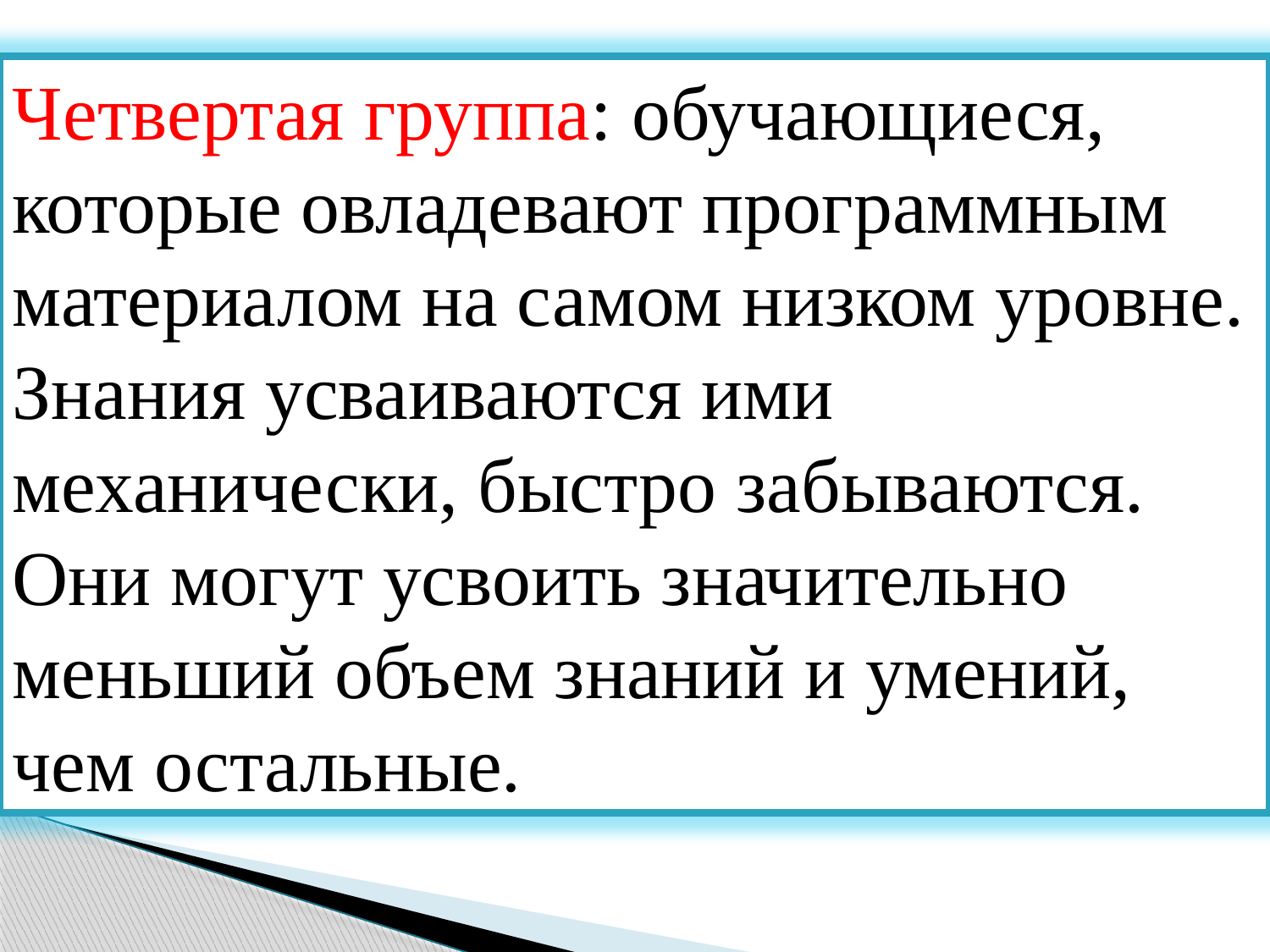

Четвертая группа: обучающиеся, которые овладевают программным материалом на самом низком уровне. Знания усваиваются ими механически, быстро забываются. Они могут усвоить значительно меньший объем знаний и умений, чем остальные.